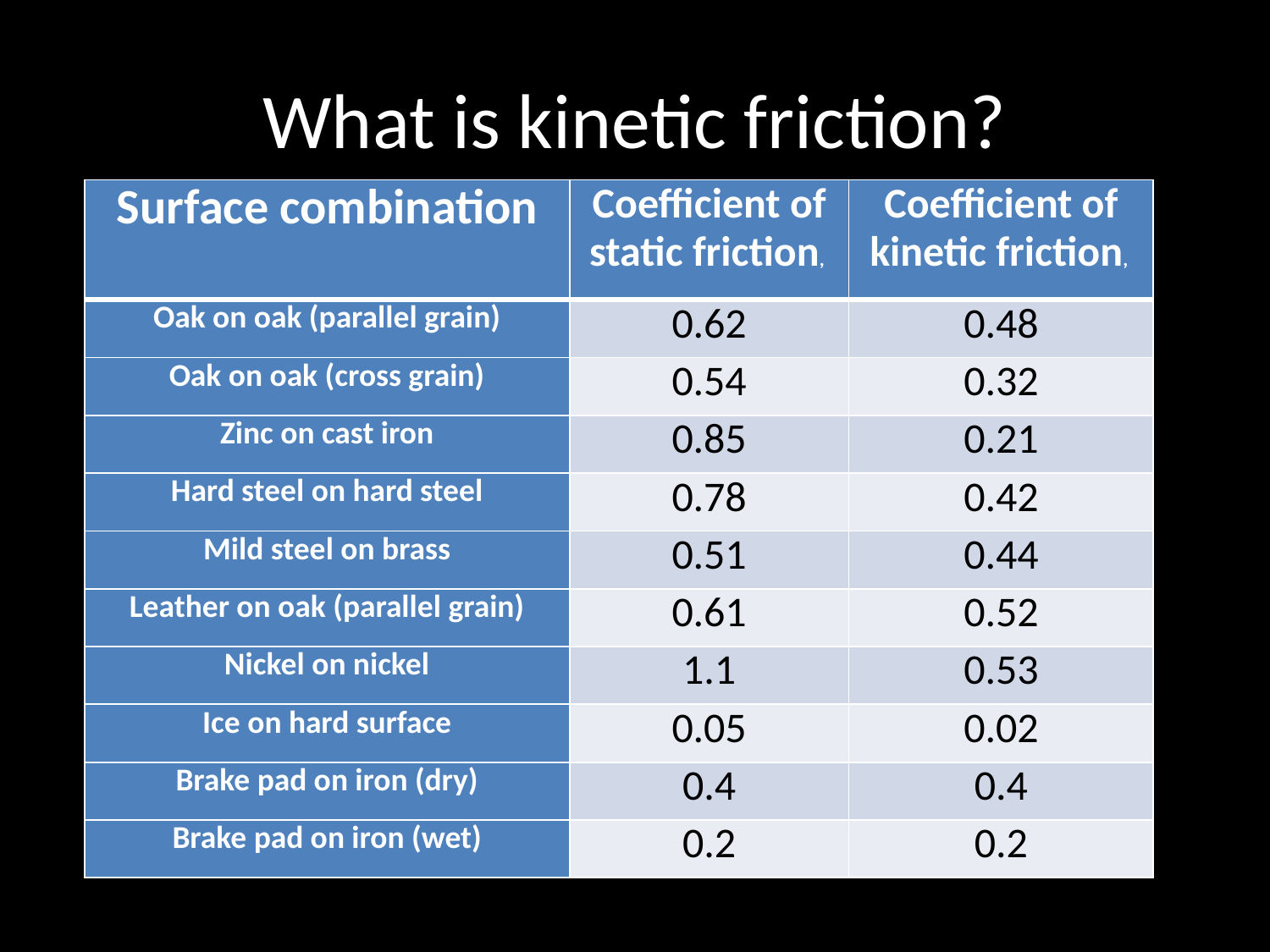

# What is kinetic friction?
| Surface combination | Coefficient of static friction, | Coefficient of kinetic friction, |
| --- | --- | --- |
| Oak on oak (parallel grain) | 0.62 | 0.48 |
| Oak on oak (cross grain) | 0.54 | 0.32 |
| Zinc on cast iron | 0.85 | 0.21 |
| Hard steel on hard steel | 0.78 | 0.42 |
| Mild steel on brass | 0.51 | 0.44 |
| Leather on oak (parallel grain) | 0.61 | 0.52 |
| Nickel on nickel | 1.1 | 0.53 |
| Ice on hard surface | 0.05 | 0.02 |
| Brake pad on iron (dry) | 0.4 | 0.4 |
| Brake pad on iron (wet) | 0.2 | 0.2 |